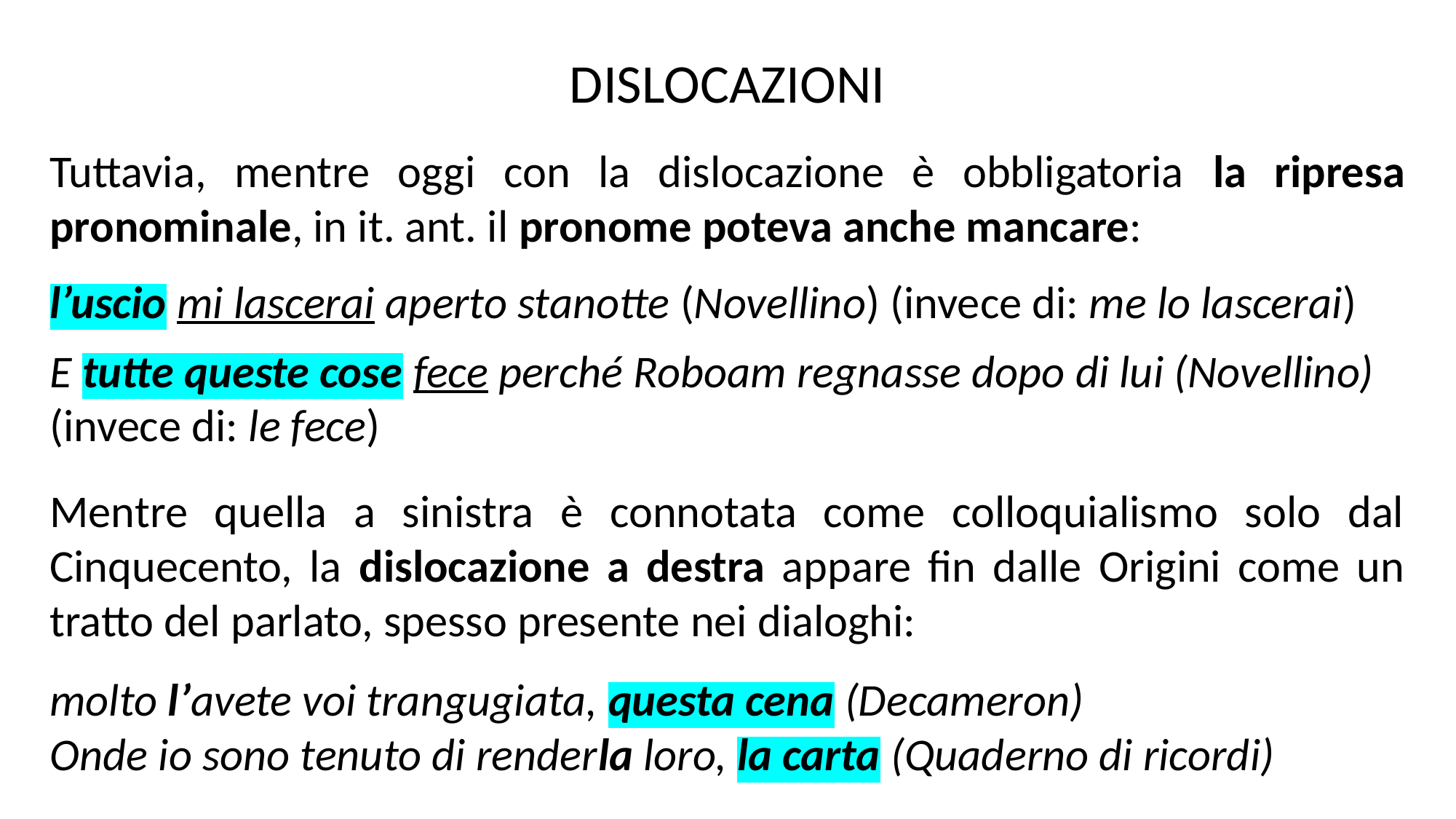

DISLOCAZIONI
Tuttavia, mentre oggi con la dislocazione è obbligatoria la ripresa pronominale, in it. ant. il pronome poteva anche mancare:

l’uscio mi lascerai aperto stanotte (Novellino) (invece di: me lo lascerai)

E tutte queste cose fece perché Roboam regnasse dopo di lui (Novellino) (invece di: le fece)
Mentre quella a sinistra è connotata come colloquialismo solo dal Cinquecento, la dislocazione a destra appare fin dalle Origini come un tratto del parlato, spesso presente nei dialoghi:

molto l’avete voi trangugiata, questa cena (Decameron)
Onde io sono tenuto di renderla loro, la carta (Quaderno di ricordi)